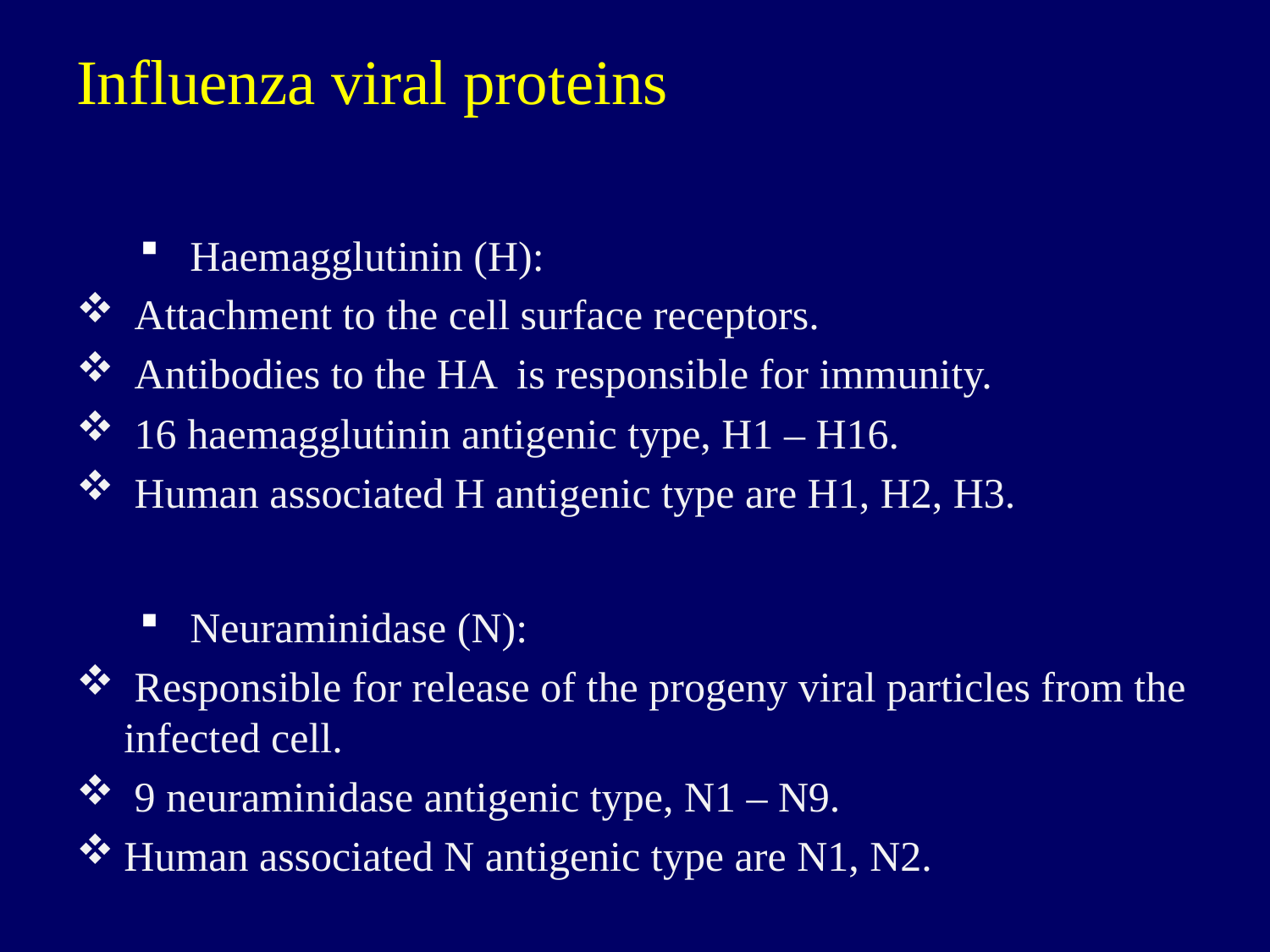

# Influenza viral proteins
 Haemagglutinin (H):
 Attachment to the cell surface receptors.
 Antibodies to the HA  is responsible for immunity.
 16 haemagglutinin antigenic type, H1 – H16.
 Human associated H antigenic type are H1, H2, H3.

 Neuraminidase (N):
 Responsible for release of the progeny viral particles from the infected cell.
 9 neuraminidase antigenic type, N1 – N9.
Human associated N antigenic type are N1, N2.